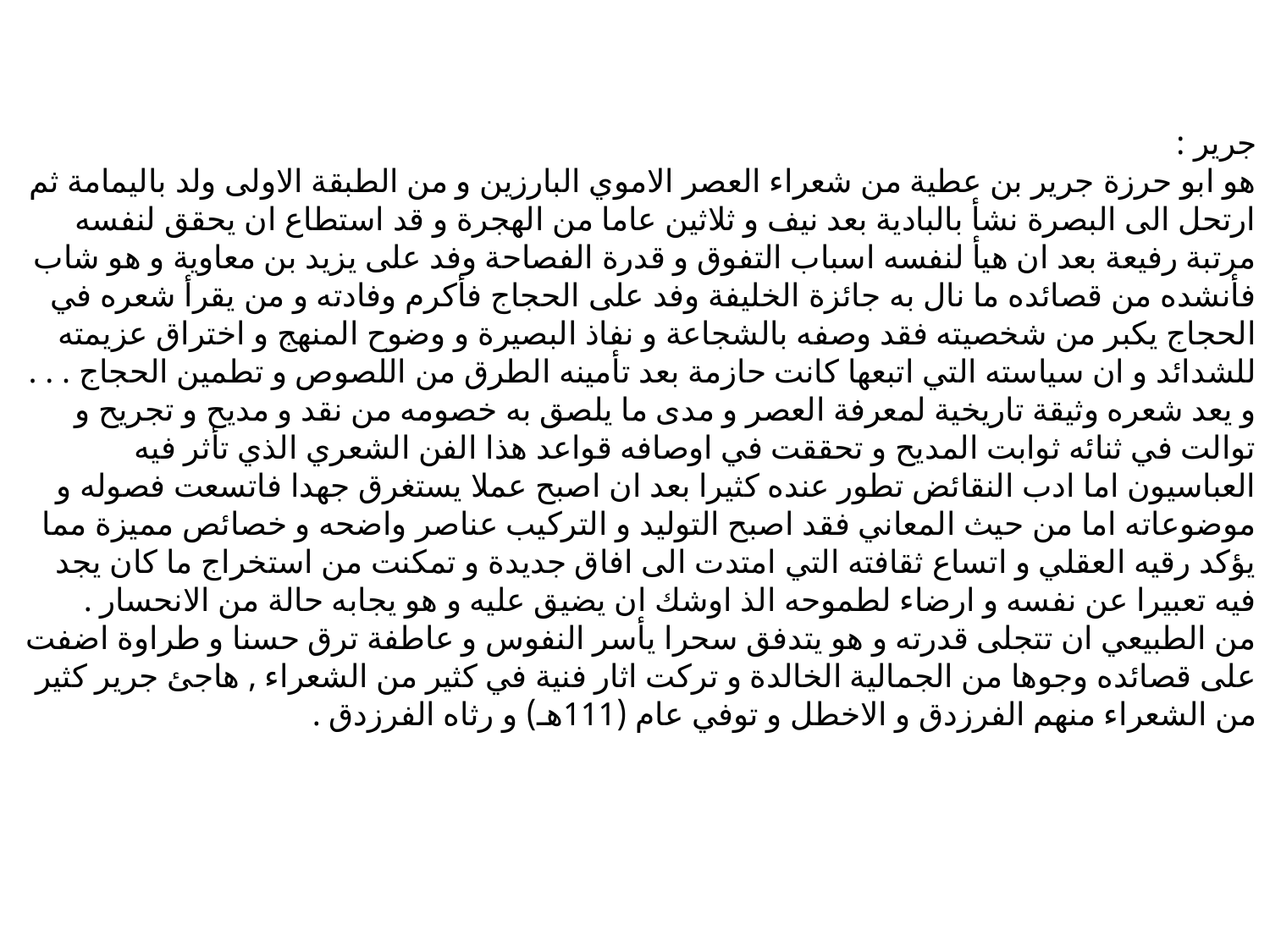

جرير :
هو ابو حرزة جرير بن عطية من شعراء العصر الاموي البارزين و من الطبقة الاولى ولد باليمامة ثم ارتحل الى البصرة نشأ بالبادية بعد نيف و ثلاثين عاما من الهجرة و قد استطاع ان يحقق لنفسه مرتبة رفيعة بعد ان هيأ لنفسه اسباب التفوق و قدرة الفصاحة وفد على يزيد بن معاوية و هو شاب فأنشده من قصائده ما نال به جائزة الخليفة وفد على الحجاج فأكرم وفادته و من يقرأ شعره في الحجاج يكبر من شخصيته فقد وصفه بالشجاعة و نفاذ البصيرة و وضوح المنهج و اختراق عزيمته للشدائد و ان سياسته التي اتبعها كانت حازمة بعد تأمينه الطرق من اللصوص و تطمين الحجاج . . .
و يعد شعره وثيقة تاريخية لمعرفة العصر و مدى ما يلصق به خصومه من نقد و مديح و تجريح و توالت في ثنائه ثوابت المديح و تحققت في اوصافه قواعد هذا الفن الشعري الذي تأثر فيه العباسيون اما ادب النقائض تطور عنده كثيرا بعد ان اصبح عملا يستغرق جهدا فاتسعت فصوله و موضوعاته اما من حيث المعاني فقد اصبح التوليد و التركيب عناصر واضحه و خصائص مميزة مما يؤكد رقيه العقلي و اتساع ثقافته التي امتدت الى افاق جديدة و تمكنت من استخراج ما كان يجد فيه تعبيرا عن نفسه و ارضاء لطموحه الذ اوشك ان يضيق عليه و هو يجابه حالة من الانحسار .
من الطبيعي ان تتجلى قدرته و هو يتدفق سحرا يأسر النفوس و عاطفة ترق حسنا و طراوة اضفت على قصائده وجوها من الجمالية الخالدة و تركت اثار فنية في كثير من الشعراء , هاجئ جرير كثير من الشعراء منهم الفرزدق و الاخطل و توفي عام (111هـ) و رثاه الفرزدق .